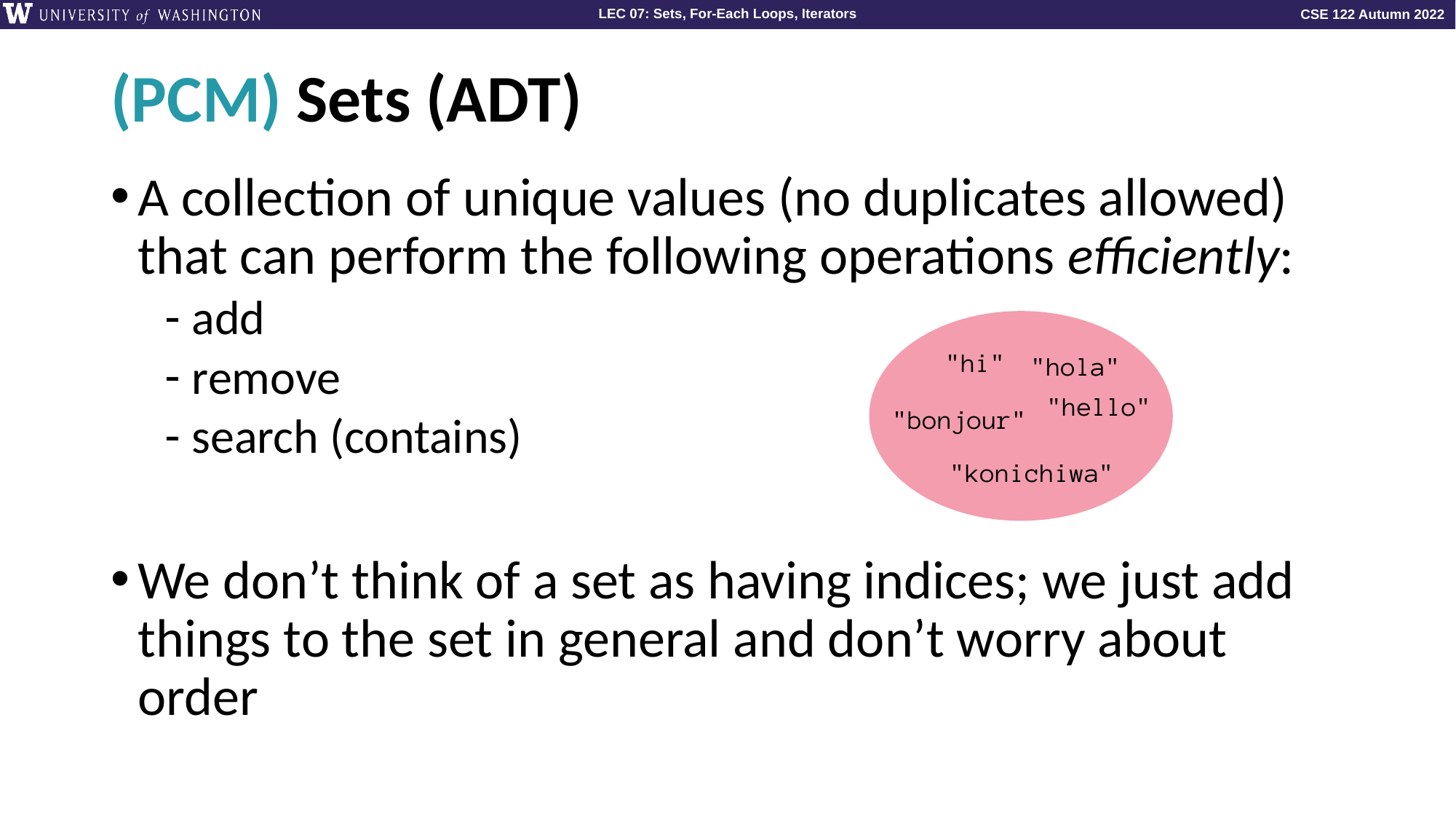

# (PCM) Sets (ADT)
A collection of unique values (no duplicates allowed) that can perform the following operations efficiently:
add
remove
search (contains)

We don’t think of a set as having indices; we just add things to the set in general and don’t worry about order

"hi"
"hola"
"hello"
"bonjour"
"konichiwa"